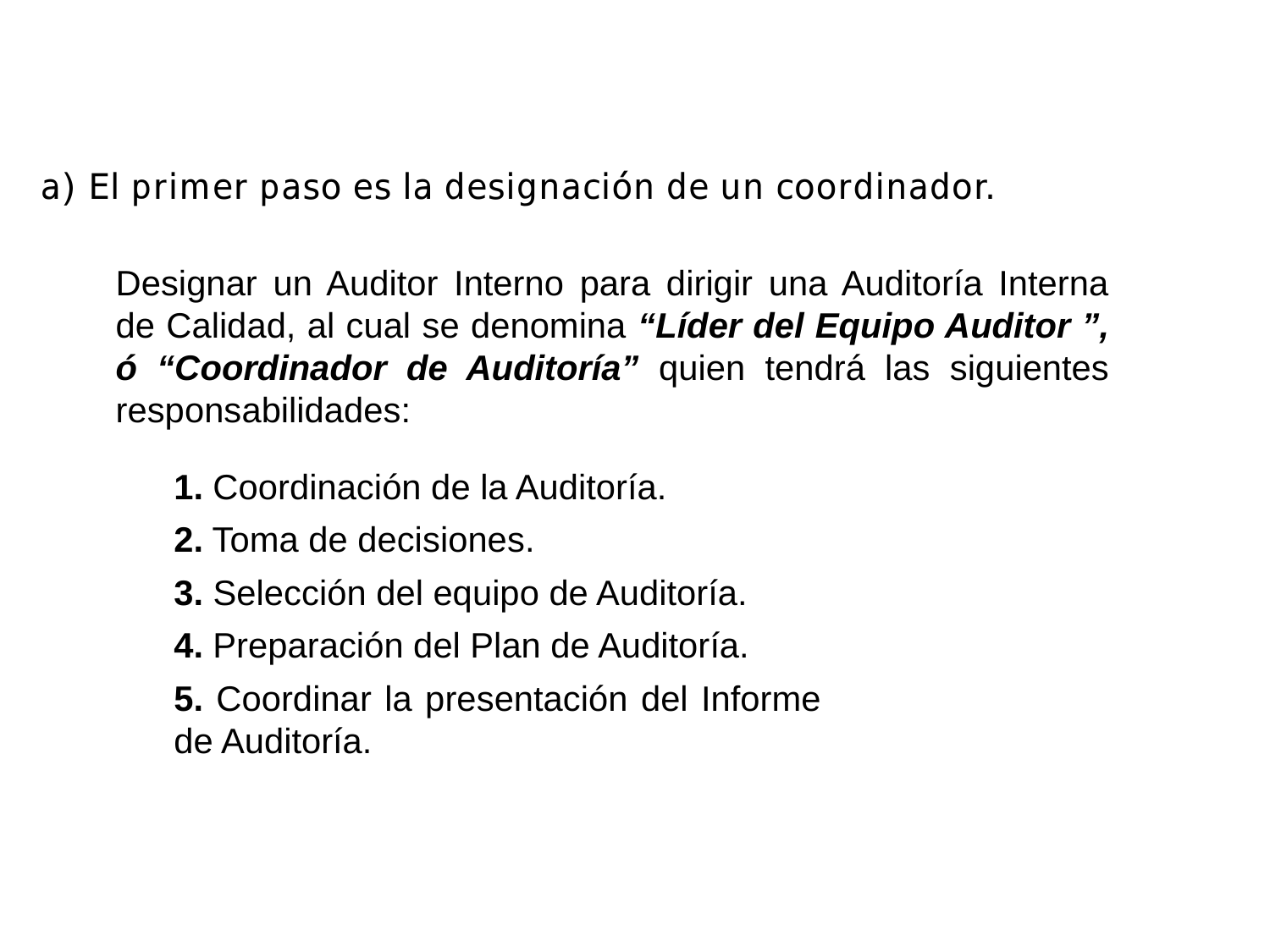

PASOS AUDITORIA
a) El primer paso es la designación de un coordinador.
Designar un Auditor Interno para dirigir una Auditoría Interna de Calidad, al cual se denomina “Líder del Equipo Auditor ”, ó “Coordinador de Auditoría” quien tendrá las siguientes responsabilidades:
1. Coordinación de la Auditoría.
2. Toma de decisiones.
3. Selección del equipo de Auditoría.
4. Preparación del Plan de Auditoría.
5. Coordinar la presentación del Informe de Auditoría.